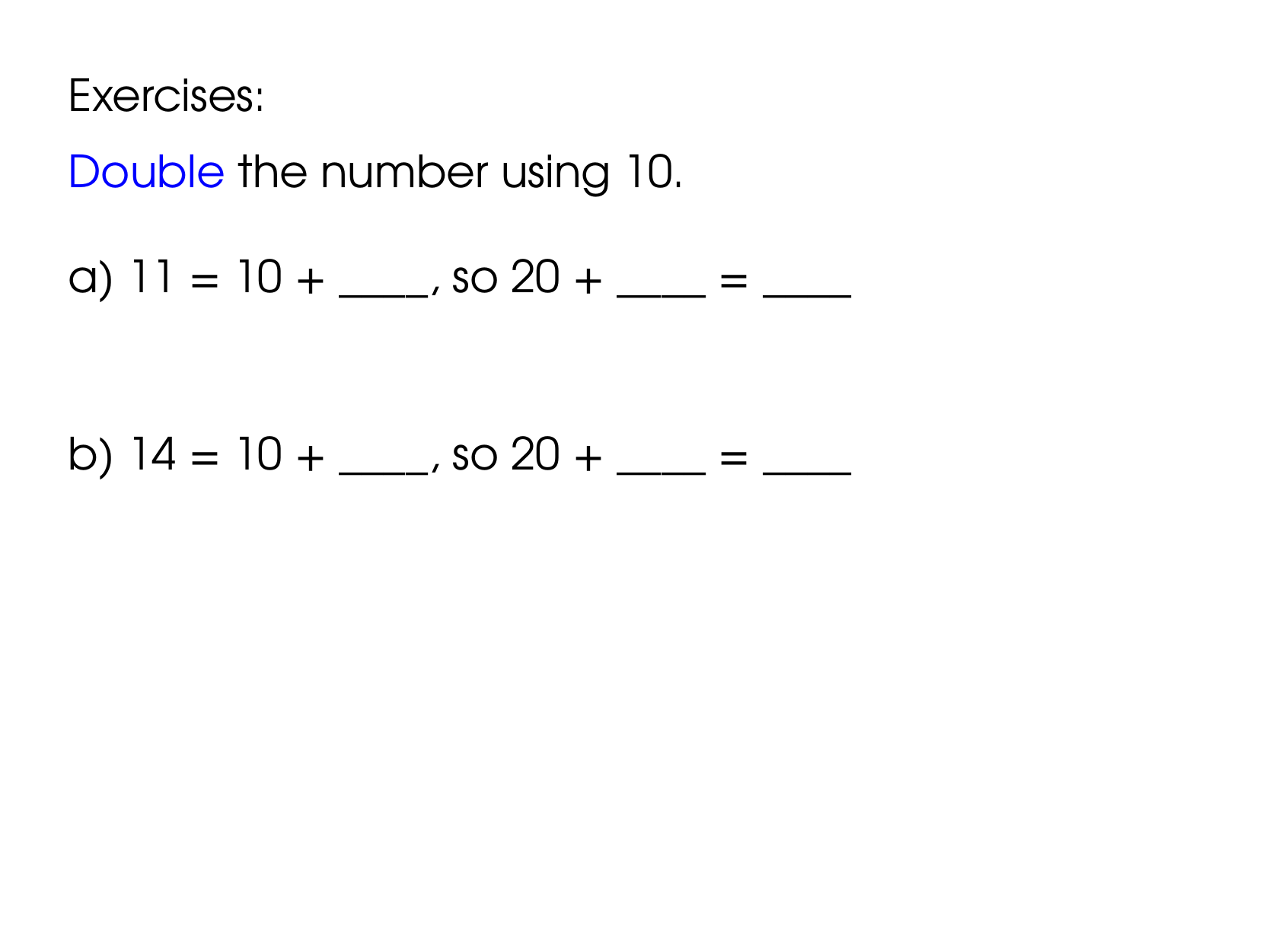

Exercises:
Double the number using 10.
a) 11 = 10 + ____, so 20 + ____ = ____
b) 14 = 10 + ____, so 20 + ____ = ____